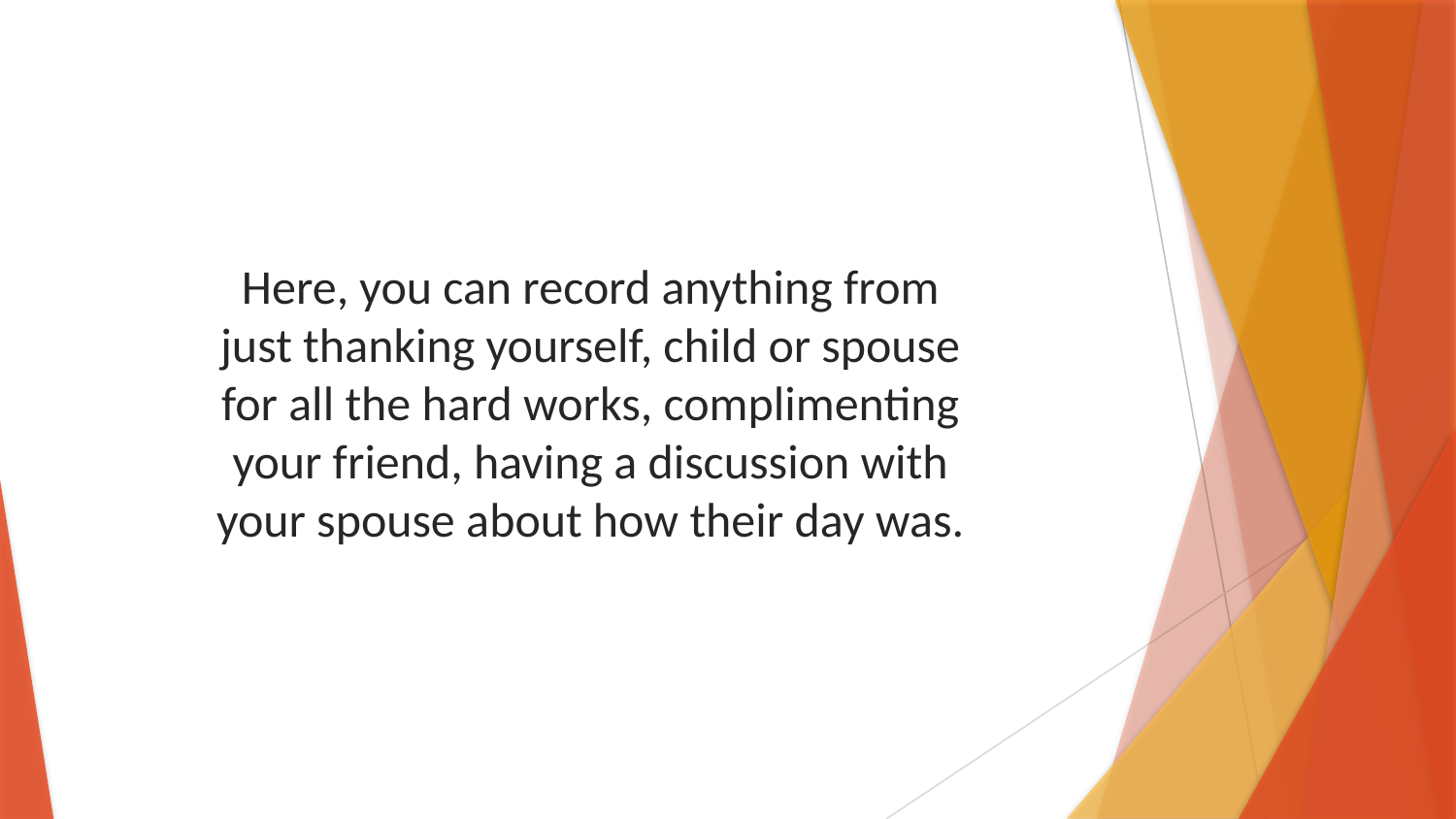

Here, you can record anything from just thanking yourself, child or spouse for all the hard works, complimenting your friend, having a discussion with your spouse about how their day was.